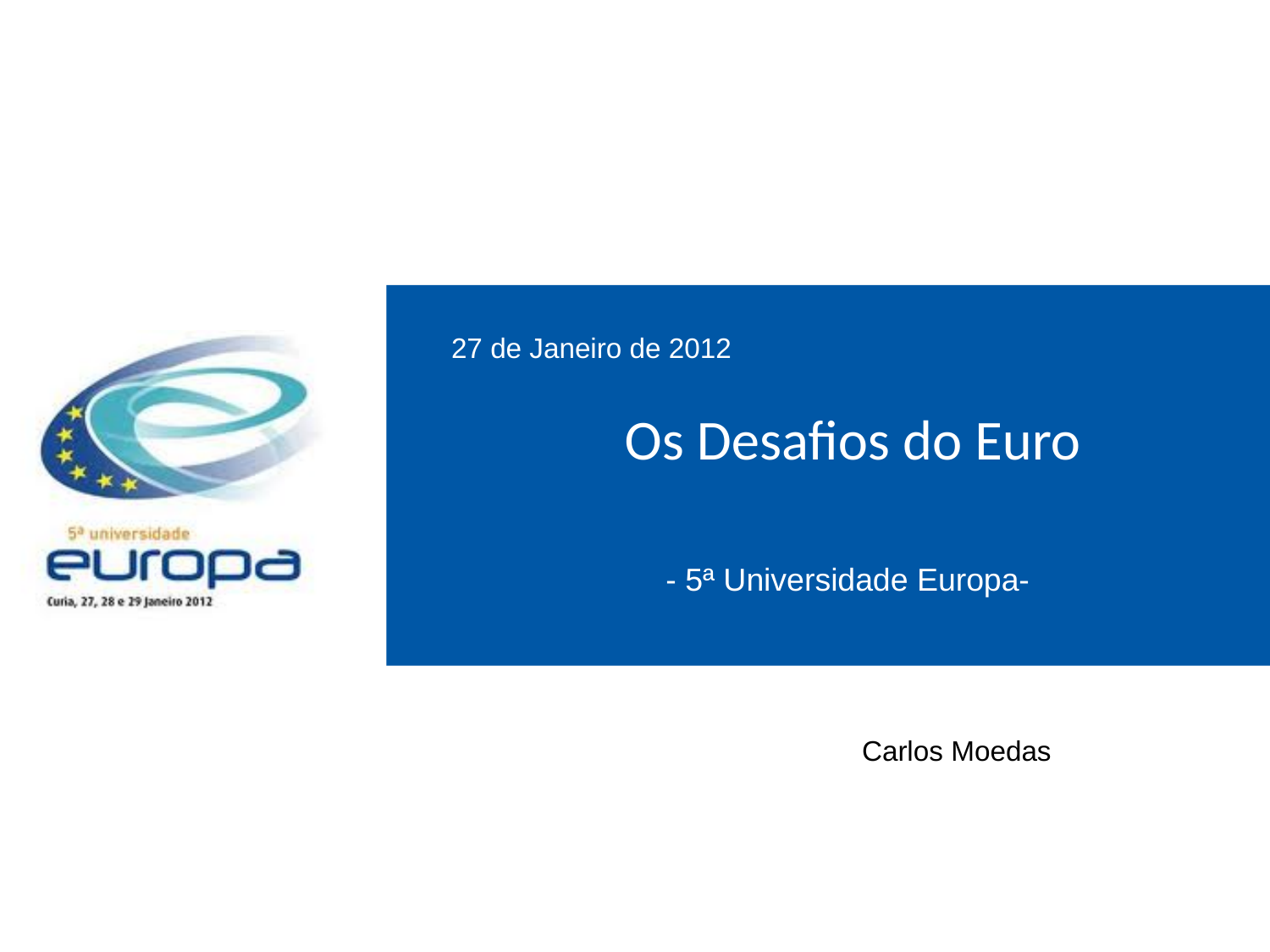

27 de Janeiro de 2012
Os Desafios do Euro
- 5ª Universidade Europa-
Carlos Moedas